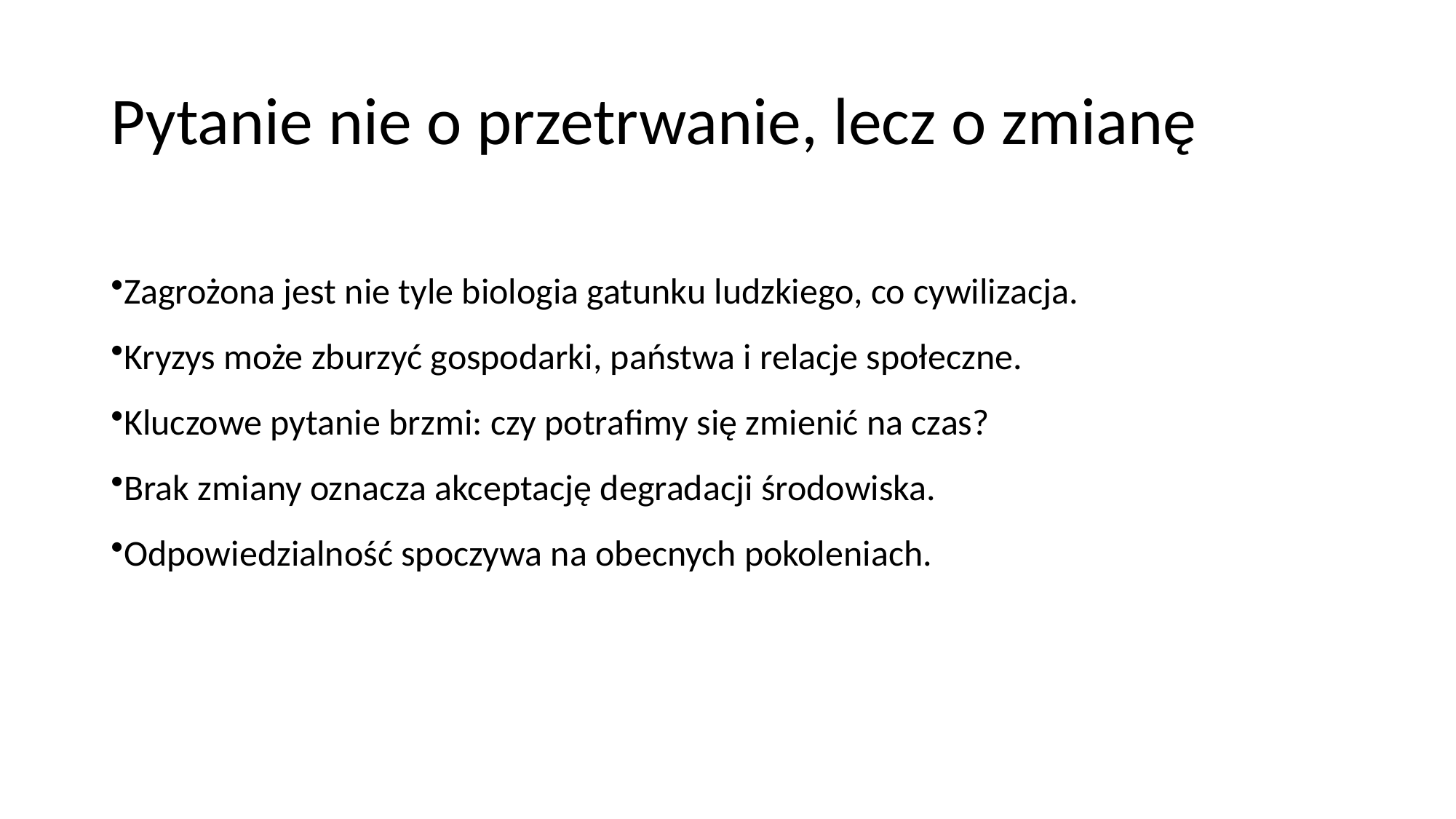

# Pytanie nie o przetrwanie, lecz o zmianę
Zagrożona jest nie tyle biologia gatunku ludzkiego, co cywilizacja.
Kryzys może zburzyć gospodarki, państwa i relacje społeczne.
Kluczowe pytanie brzmi: czy potrafimy się zmienić na czas?
Brak zmiany oznacza akceptację degradacji środowiska.
Odpowiedzialność spoczywa na obecnych pokoleniach.